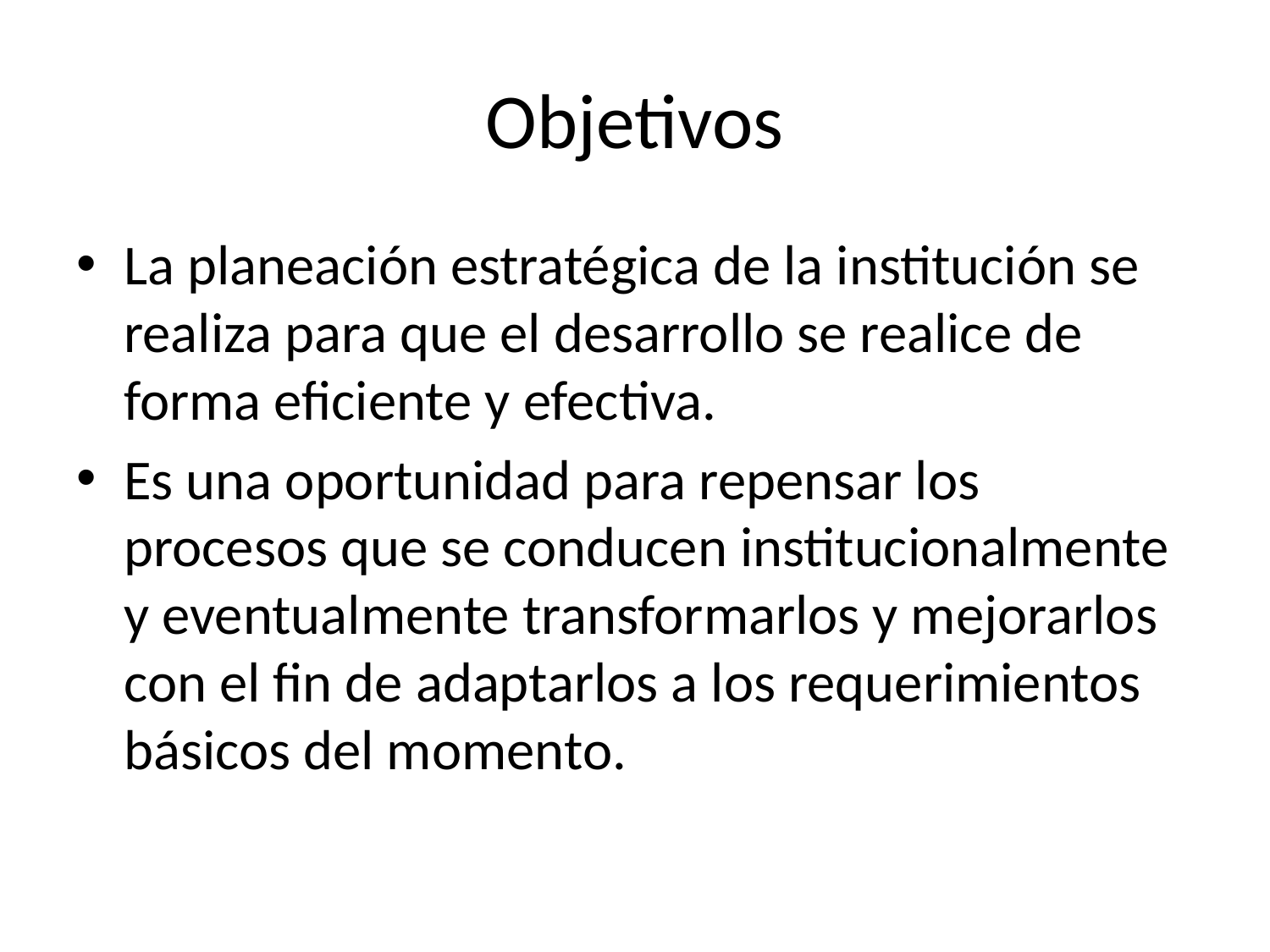

# Objetivos
La planeación estratégica de la institución se realiza para que el desarrollo se realice de forma eficiente y efectiva.
Es una oportunidad para repensar los procesos que se conducen institucionalmente y eventualmente transformarlos y mejorarlos con el fin de adaptarlos a los requerimientos básicos del momento.